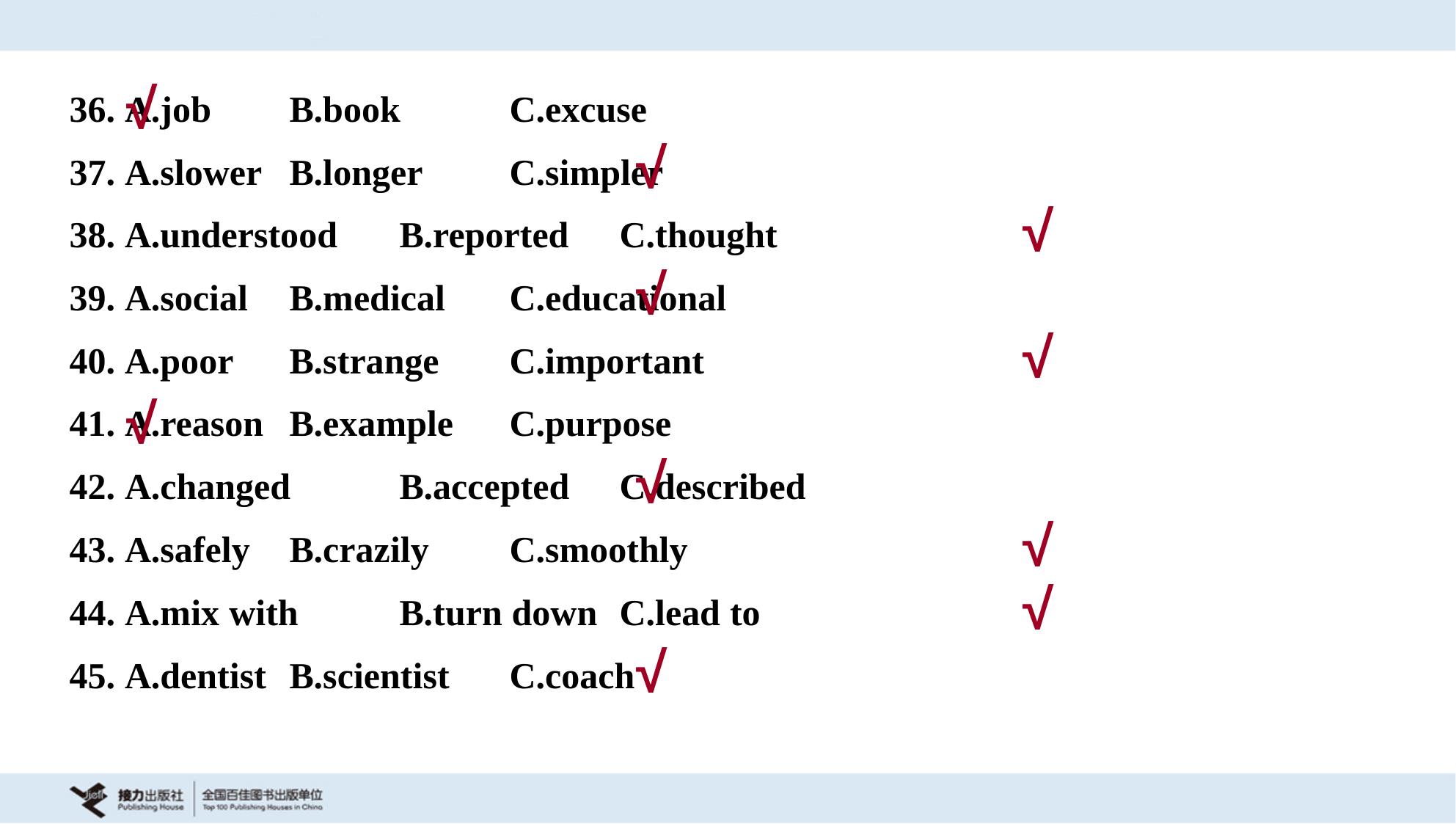

36. A.job	B.book	C.excuse
√
37. A.slower	B.longer	C.simpler
√
38. A.understood	B.reported	C.thought
√
39. A.social	B.medical	C.educational
√
40. A.poor	B.strange	C.important
√
41. A.reason	B.example	C.purpose
√
42. A.changed	B.accepted	C.described
√
43. A.safely	B.crazily	C.smoothly
√
44. A.mix with	B.turn down	C.lead to
√
45. A.dentist	B.scientist	C.coach
√